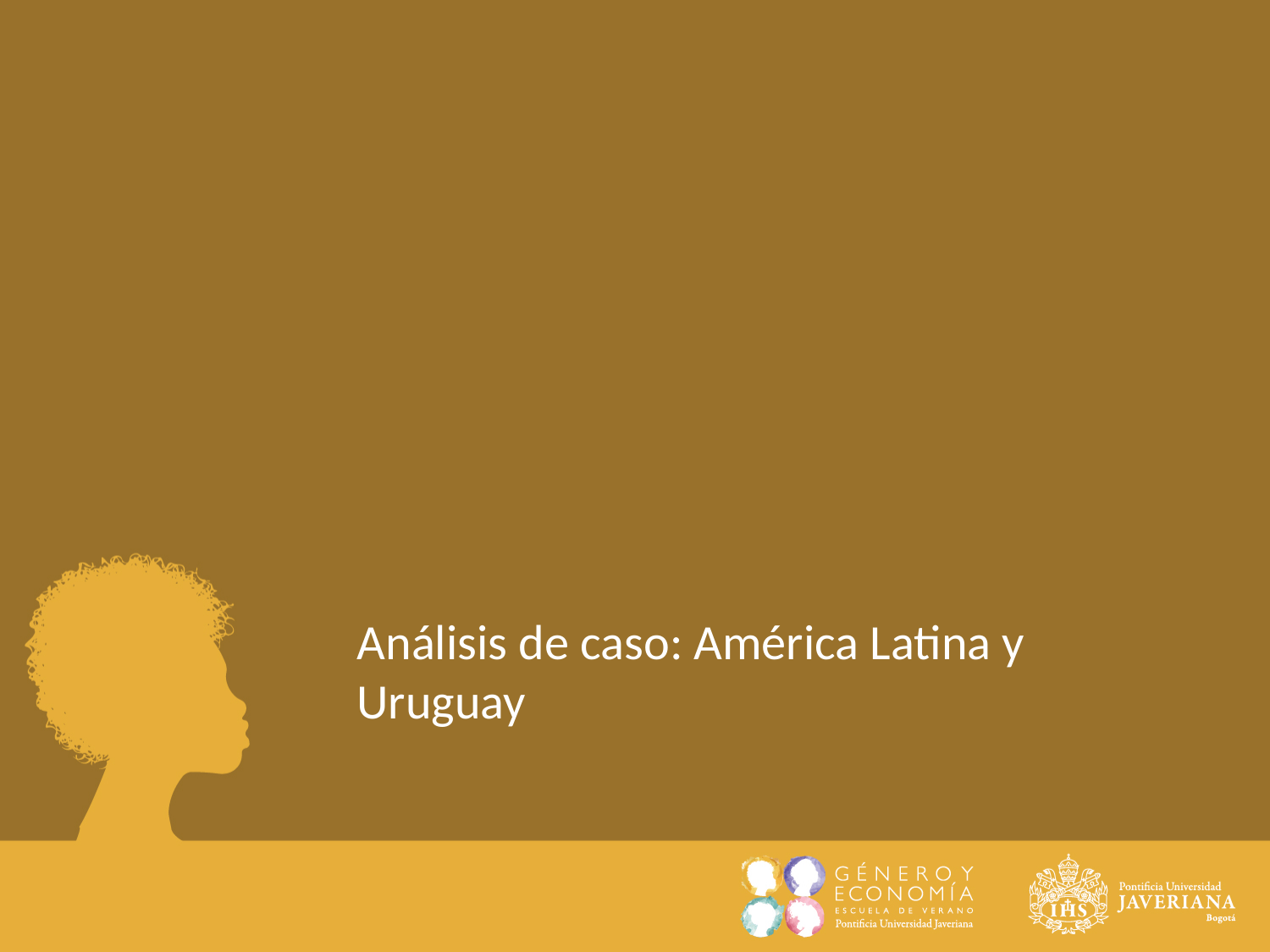

Análisis de caso: América Latina y Uruguay